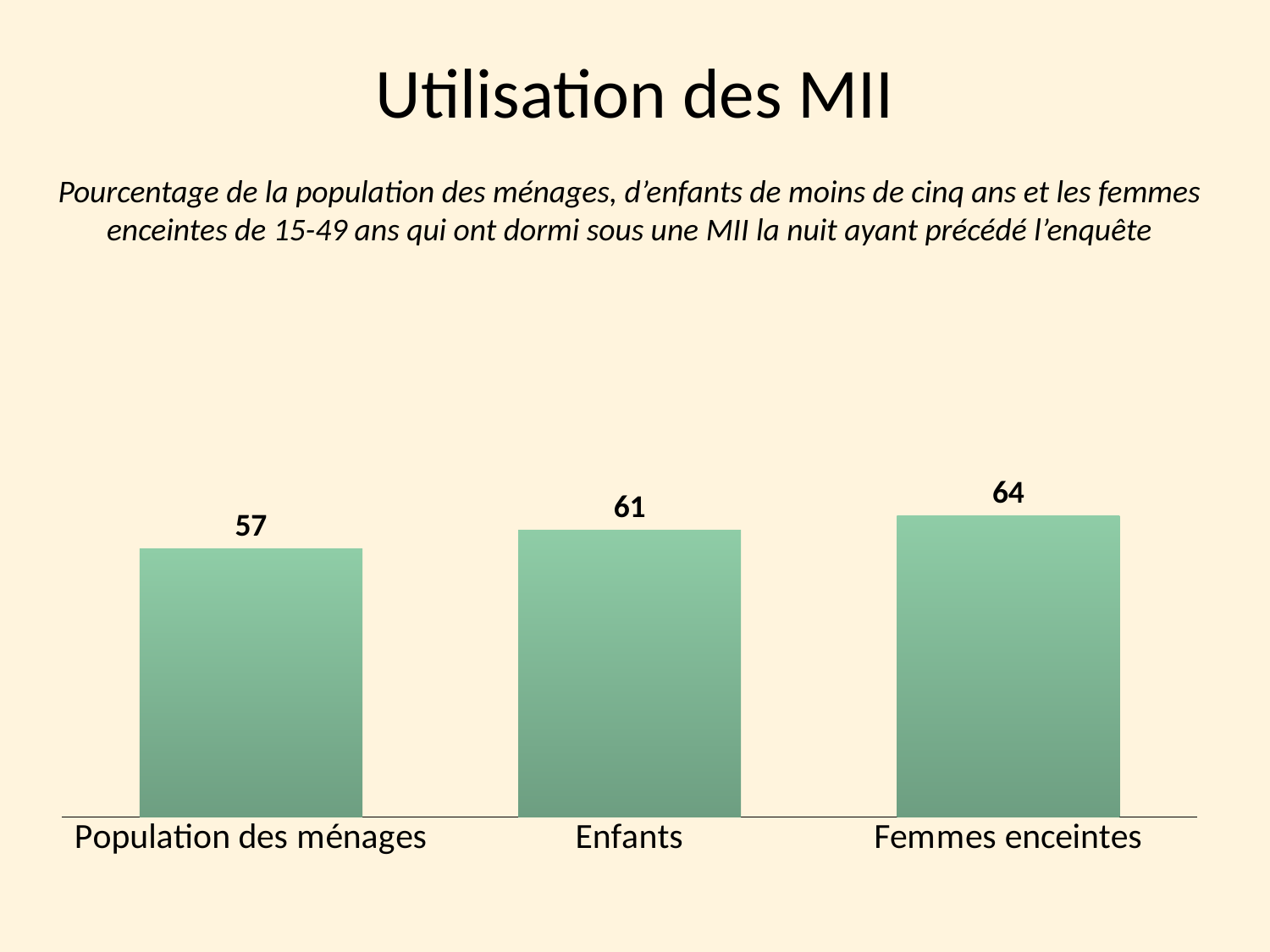

Utilisation des MII
Pourcentage de la population des ménages, d’enfants de moins de cinq ans et les femmes enceintes de 15-49 ans qui ont dormi sous une MII la nuit ayant précédé l’enquête

### Chart

| Category | Series 1 |
|---|---|
| Population des ménages | 57.0 |
| Enfants | 61.0 |
| Femmes enceintes | 64.0 |